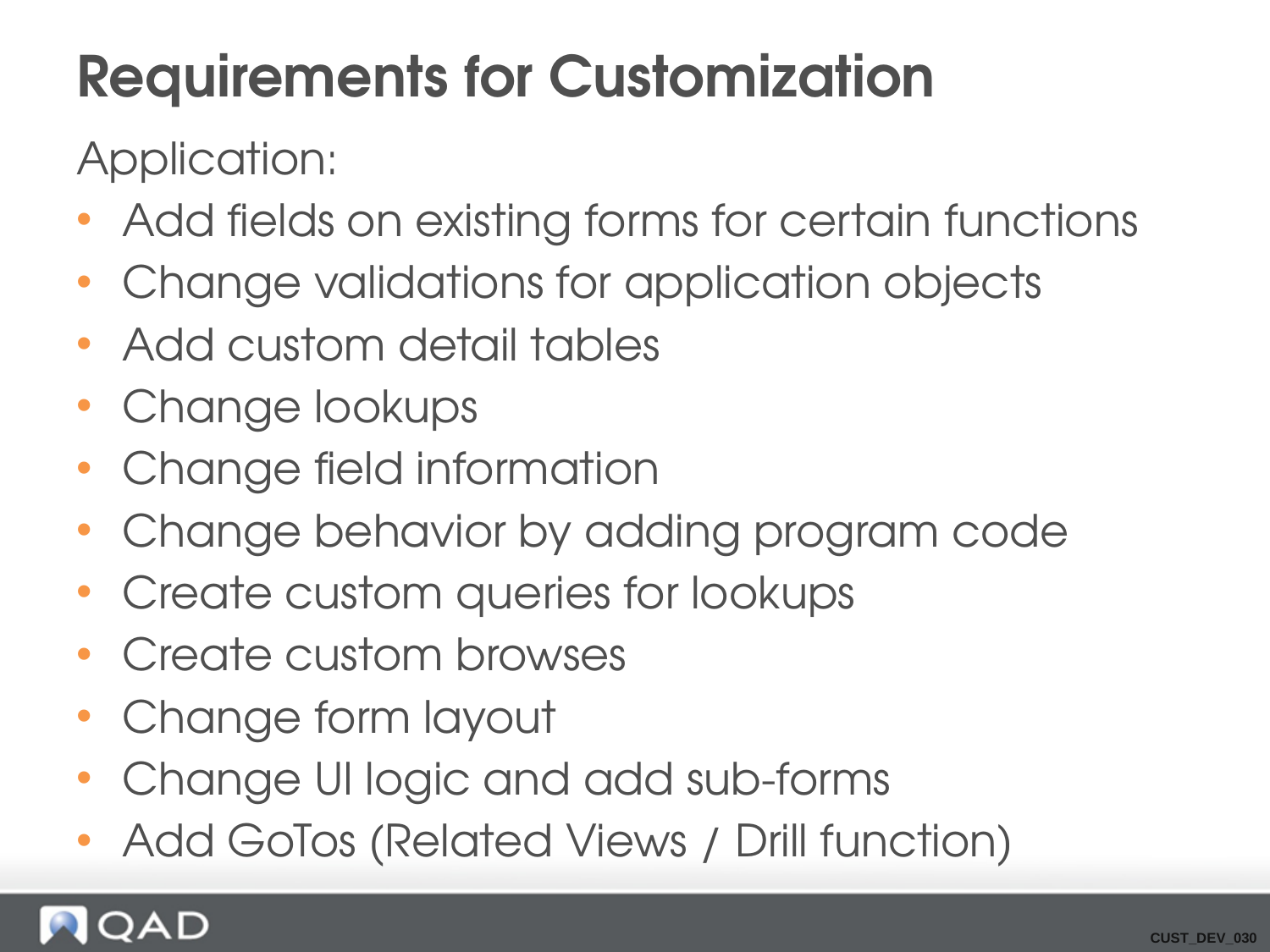

# Requirements for Customization
Application:
Add fields on existing forms for certain functions
Change validations for application objects
Add custom detail tables
Change lookups
Change field information
Change behavior by adding program code
Create custom queries for lookups
Create custom browses
Change form layout
Change UI logic and add sub-forms
Add GoTos (Related Views / Drill function)

CUST_DEV_030